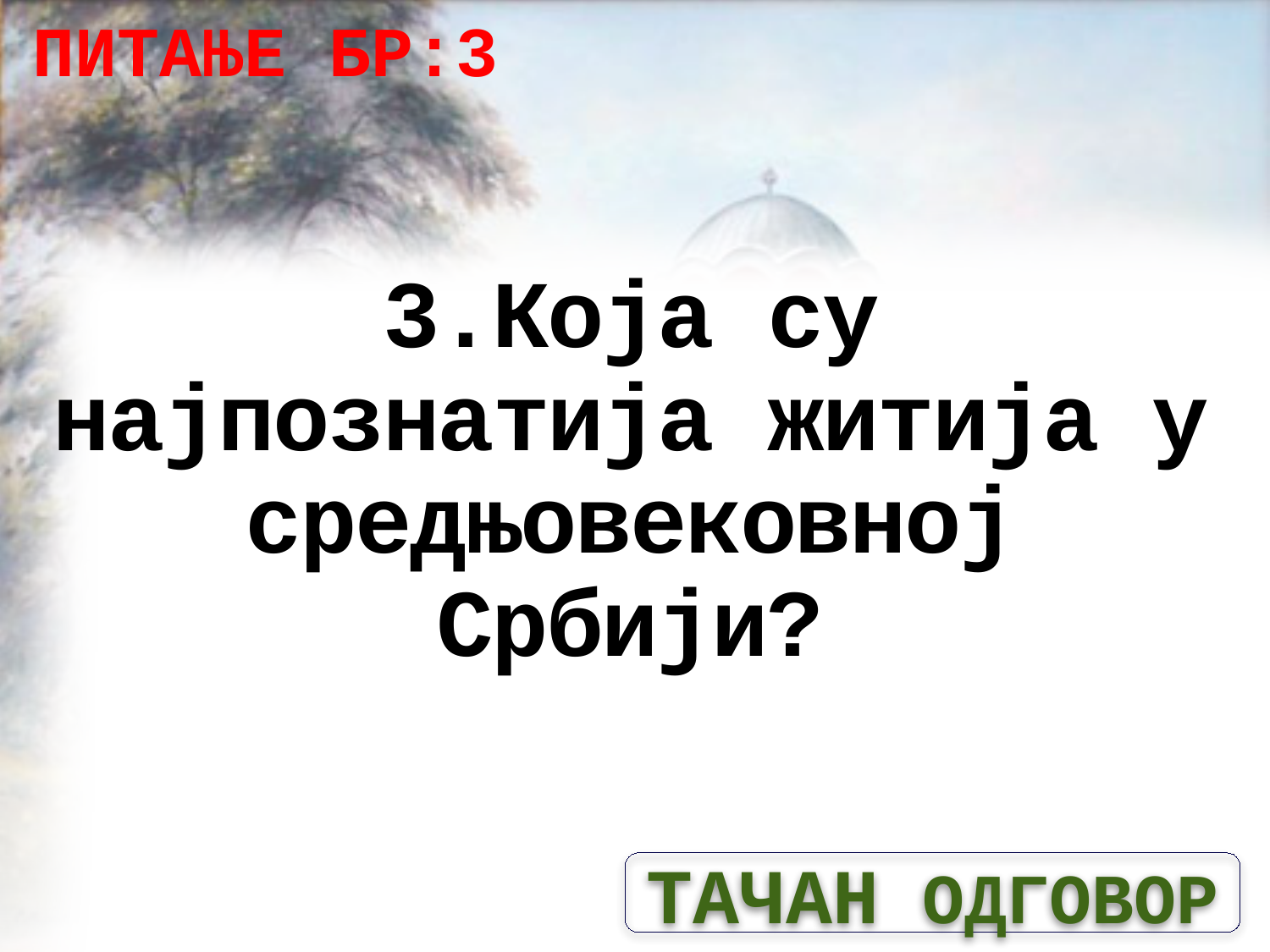

ПИТАЊЕ БР:3
# 3.Која су најпознатија житија у средњовековној Србији?
ТАЧАН ОДГОВОР